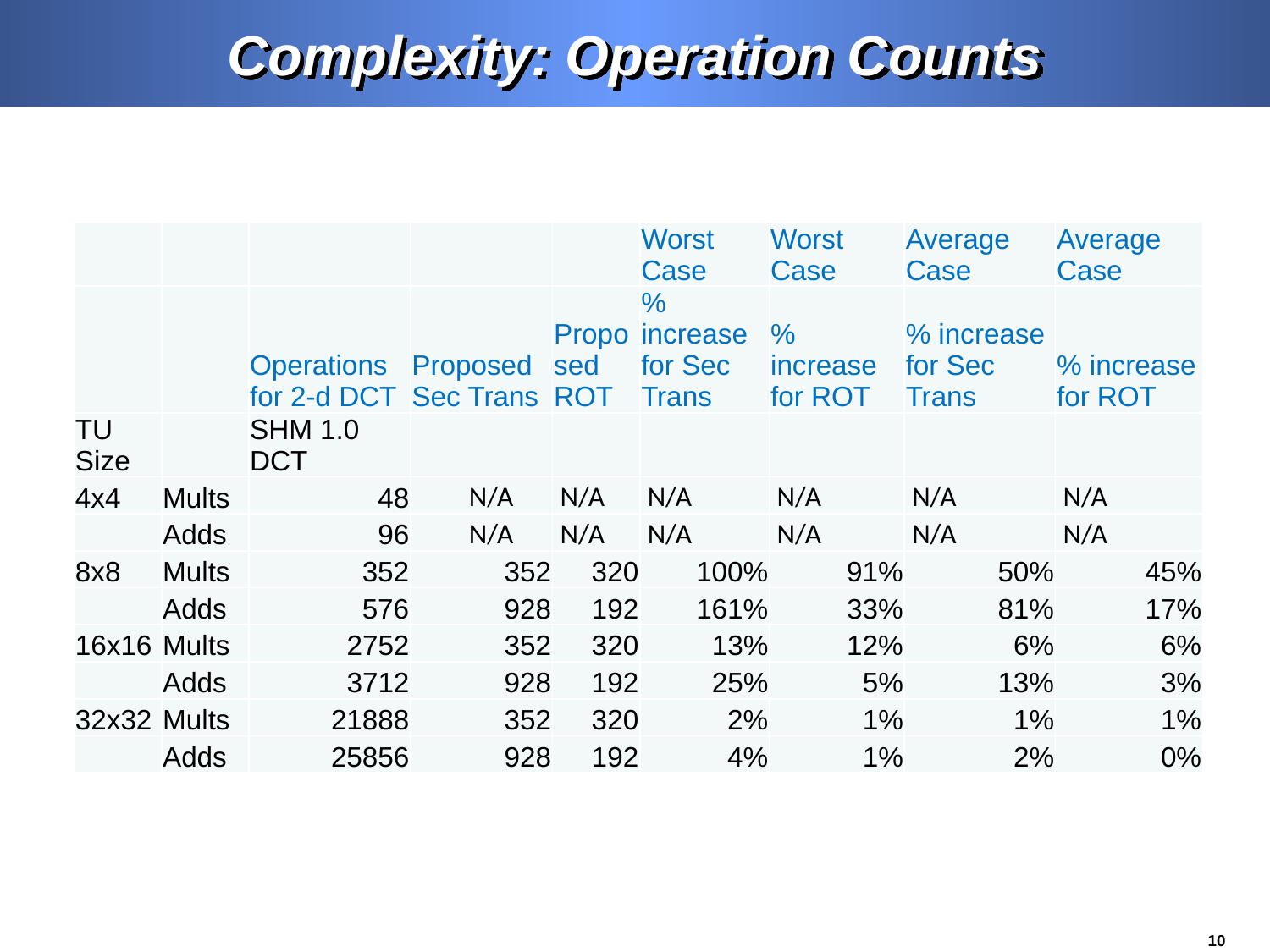

# Complexity: Operation Counts
|  |  |  |  |  | Worst Case | Worst Case | Average Case | Average Case |
| --- | --- | --- | --- | --- | --- | --- | --- | --- |
|  |  | Operations for 2-d DCT | Proposed Sec Trans | Proposed ROT | % increase for Sec Trans | % increase for ROT | % increase for Sec Trans | % increase for ROT |
| TU Size |  | SHM 1.0 DCT |  |  |  |  |  |  |
| 4x4 | Mults | 48 | N/A | N/A | N/A | N/A | N/A | N/A |
|  | Adds | 96 | N/A | N/A | N/A | N/A | N/A | N/A |
| 8x8 | Mults | 352 | 352 | 320 | 100% | 91% | 50% | 45% |
|  | Adds | 576 | 928 | 192 | 161% | 33% | 81% | 17% |
| 16x16 | Mults | 2752 | 352 | 320 | 13% | 12% | 6% | 6% |
|  | Adds | 3712 | 928 | 192 | 25% | 5% | 13% | 3% |
| 32x32 | Mults | 21888 | 352 | 320 | 2% | 1% | 1% | 1% |
|  | Adds | 25856 | 928 | 192 | 4% | 1% | 2% | 0% |
10